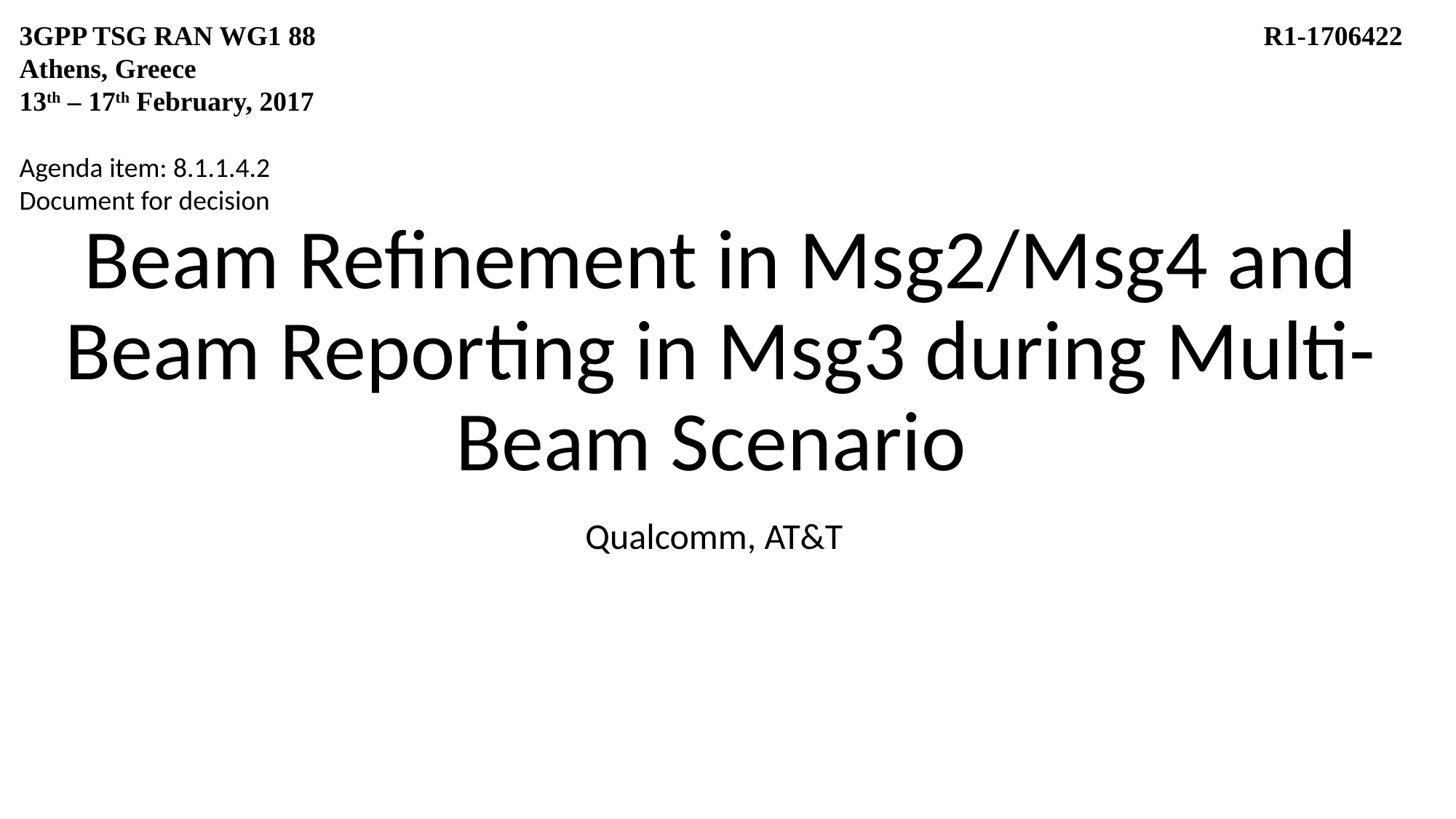

3GPP TSG RAN WG1 88		                                                                                                                     R1-1706422
Athens, Greece
13th – 17th February, 2017
Agenda item: 8.1.1.4.2
Document for decision
# Beam Refinement in Msg2/Msg4 and Beam Reporting in Msg3 during Multi-Beam Scenario
Qualcomm, AT&T